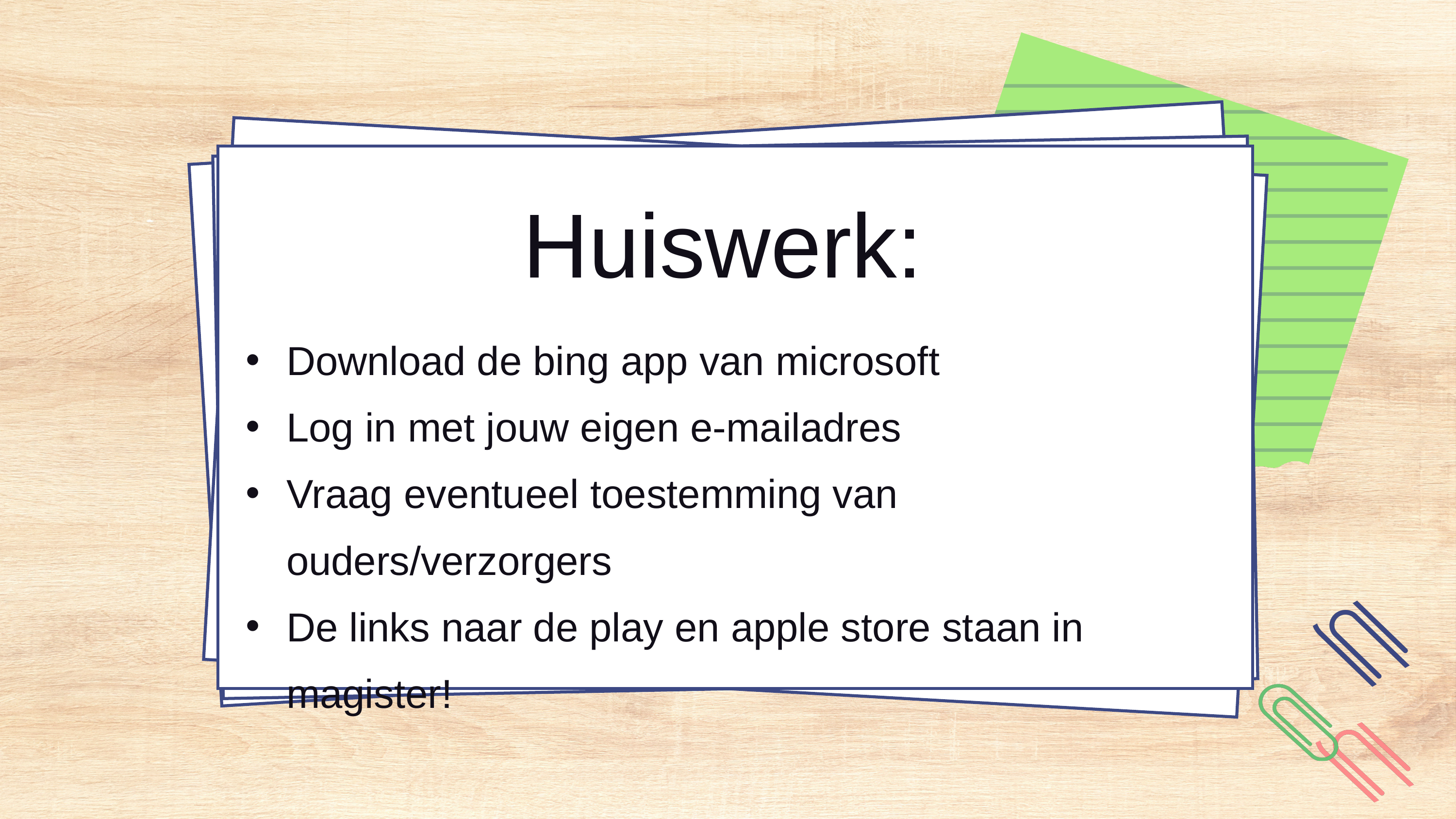

Huiswerk:
Download de bing app van microsoft
Log in met jouw eigen e-mailadres
Vraag eventueel toestemming van ouders/verzorgers
De links naar de play en apple store staan in magister!